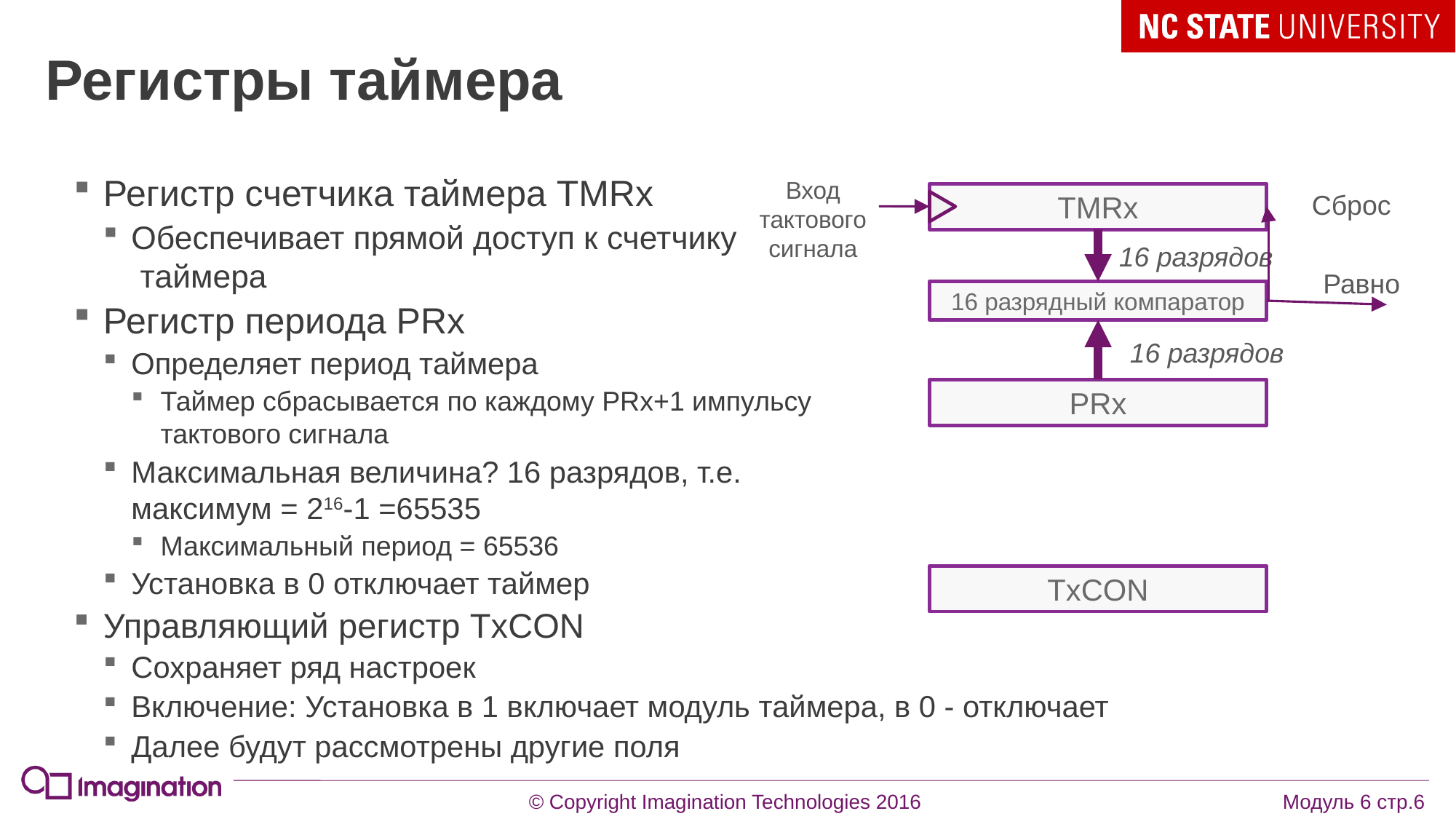

# Регистры таймера

Регистр счетчика таймера TMRx
Обеспечивает прямой доступ к счетчику
 таймера
Регистр периода PRx
Определяет период таймера
Таймер сбрасывается по каждому PRx+1 импульсу
тактового сигнала
Максимальная величина? 16 разрядов, т.е.
максимум = 216-1 =65535
Максимальный период = 65536
Установка в 0 отключает таймер
Управляющий регистр TxCON
Сохраняет ряд настроек
Включение: Установка в 1 включает модуль таймера, в 0 - отключает
Далее будут рассмотрены другие поля
Вход тактового сигнала
Сброс
TMRx

16 разрядов
Равно
16 разрядный компаратор
16 разрядов
PRx
TxCON